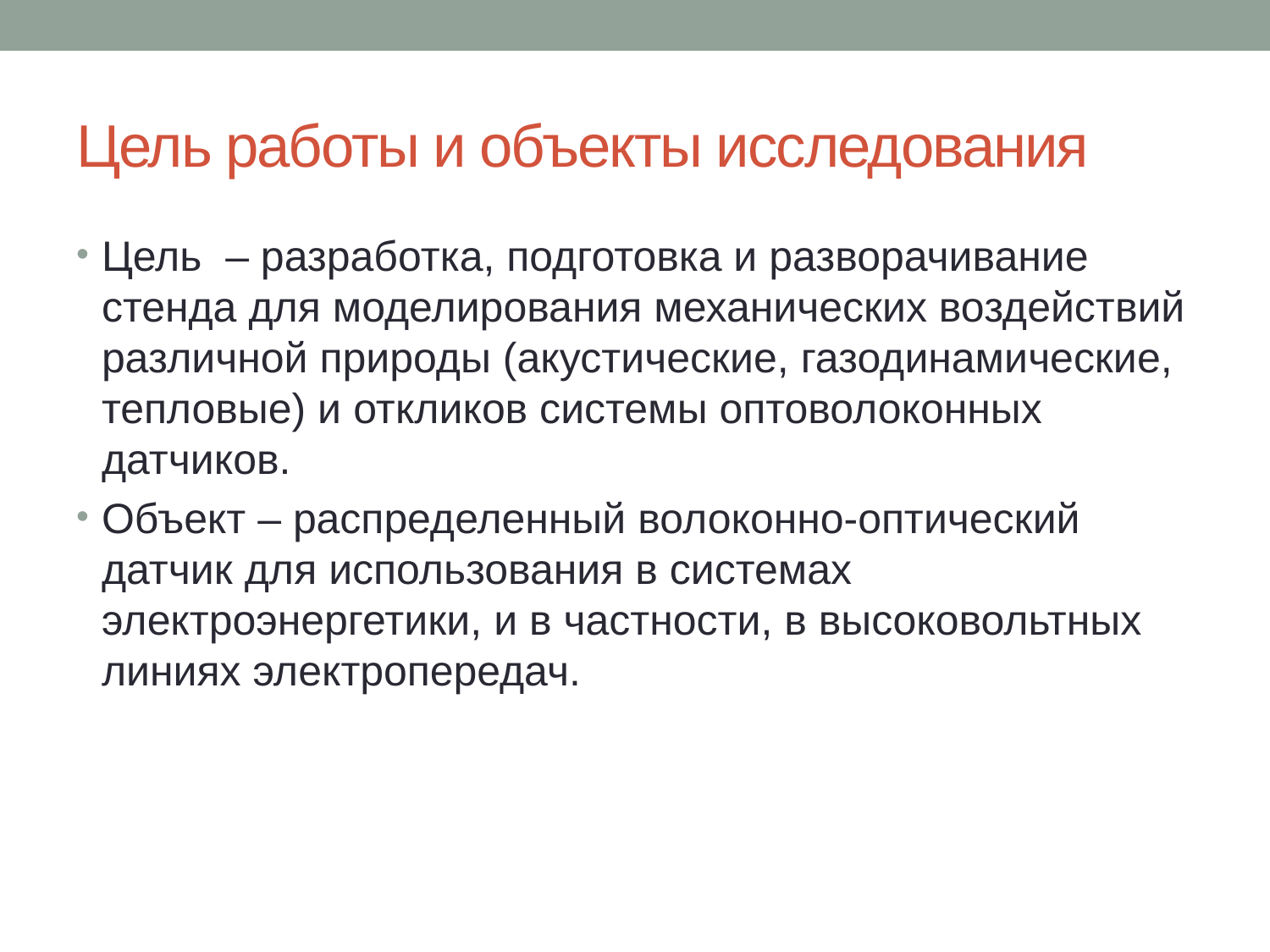

# Цель работы и объекты исследования
Цель  – разработка, подготовка и разворачивание стенда для моделирования механических воздействий различной природы (акустические, газодинамические, тепловые) и откликов системы оптоволоконных датчиков.
Объект – распределенный волоконно-оптический датчик для использования в системах электроэнергетики, и в частности, в высоковольтных линиях электропередач.